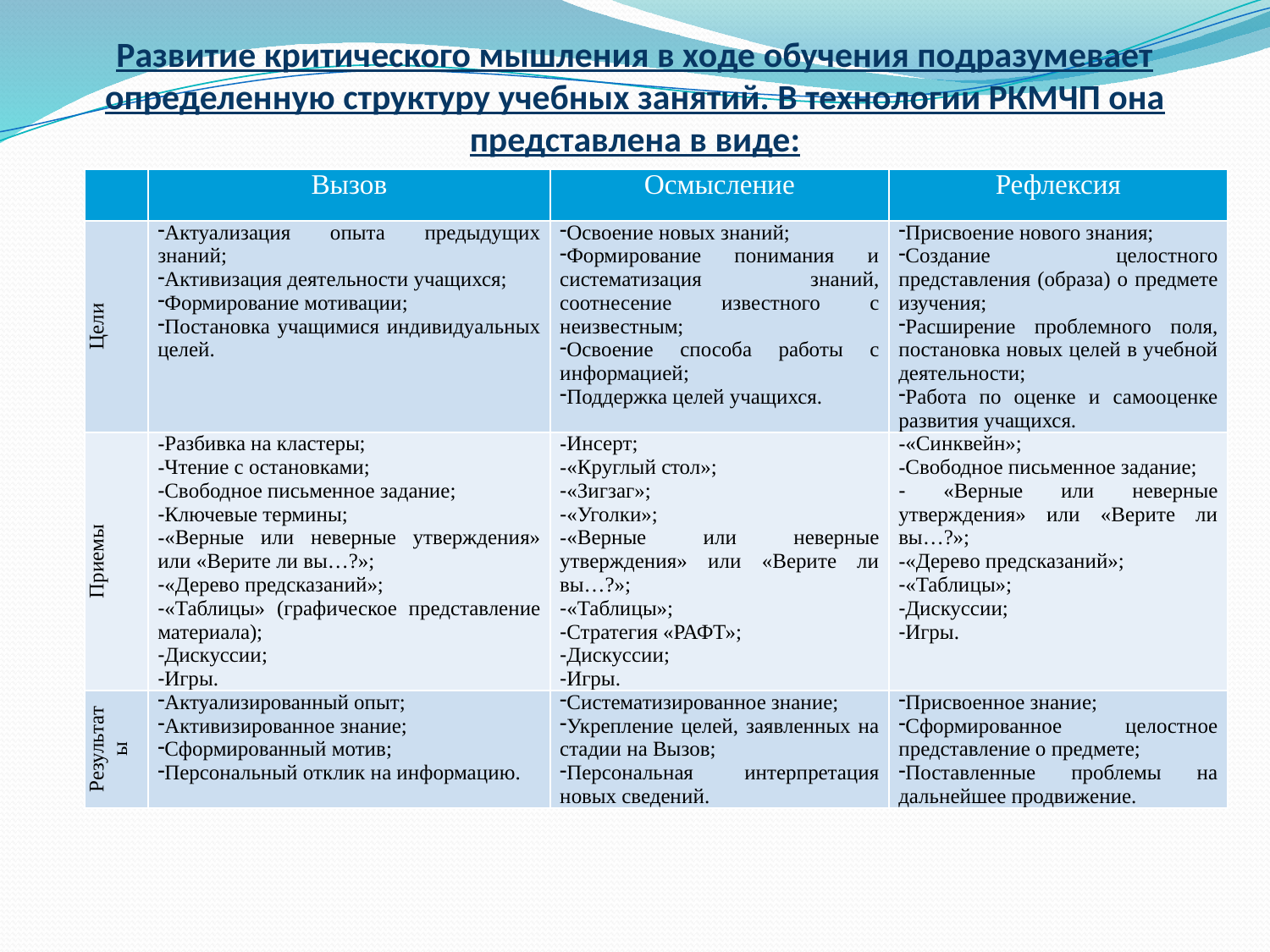

# Развитие критического мышления в ходе обучения подразумевает определенную структуру учебных занятий. В технологии РКМЧП она представлена в виде:
|  | Вызов | Осмысление | Рефлексия |
| --- | --- | --- | --- |
| Цели | Актуализация опыта предыдущих знаний; Активизация деятельности учащихся; Формирование мотивации; Постановка учащимися индивидуальных целей. | Освоение новых знаний; Формирование понимания и систематизация знаний, соотнесение известного с неизвестным; Освоение способа работы с информацией; Поддержка целей учащихся. | Присвоение нового знания; Создание целостного представления (образа) о предмете изучения; Расширение проблемного поля, постановка новых целей в учебной деятельности; Работа по оценке и самооценке развития учащихся. |
| Приемы | Разбивка на кластеры; Чтение с остановками; Свободное письменное задание; Ключевые термины; «Верные или неверные утверждения» или «Верите ли вы…?»; «Дерево предсказаний»; «Таблицы» (графическое представление материала); Дискуссии; Игры. | Инсерт; «Круглый стол»; «Зигзаг»; «Уголки»; «Верные или неверные утверждения» или «Верите ли вы…?»; «Таблицы»; Стратегия «РАФТ»; Дискуссии; Игры. | «Синквейн»; Свободное письменное задание; «Верные или неверные утверждения» или «Верите ли вы…?»; «Дерево предсказаний»; «Таблицы»; Дискуссии; Игры. |
| Результаты | Актуализированный опыт; Активизированное знание; Сформированный мотив; Персональный отклик на информацию. | Систематизированное знание; Укрепление целей, заявленных на стадии на Вызов; Персональная интерпретация новых сведений. | Присвоенное знание; Сформированное целостное представление о предмете; Поставленные проблемы на дальнейшее продвижение. |